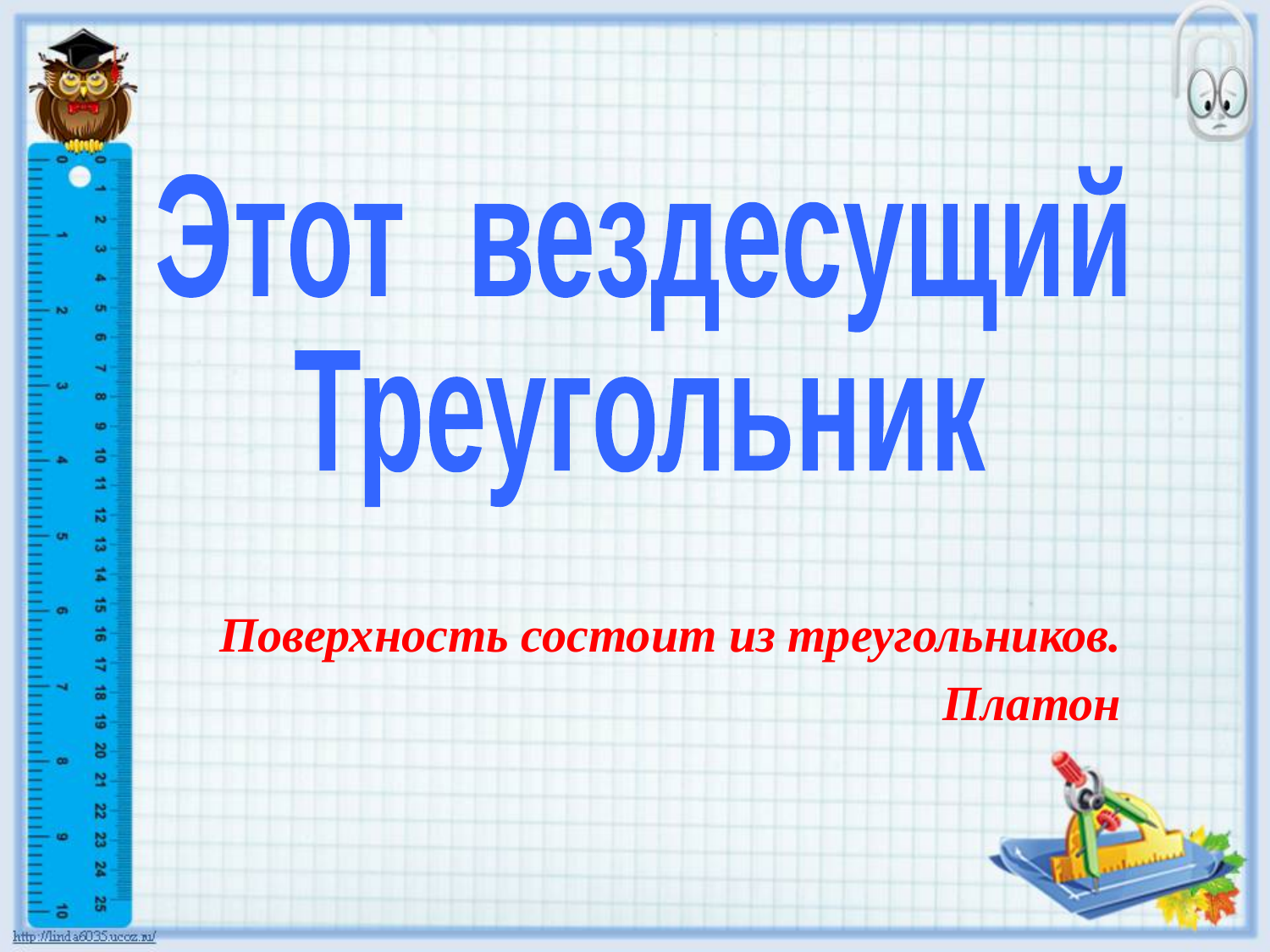

Этот  вездесущий
Треугольник
Поверхность состоит из треугольников.
Платон